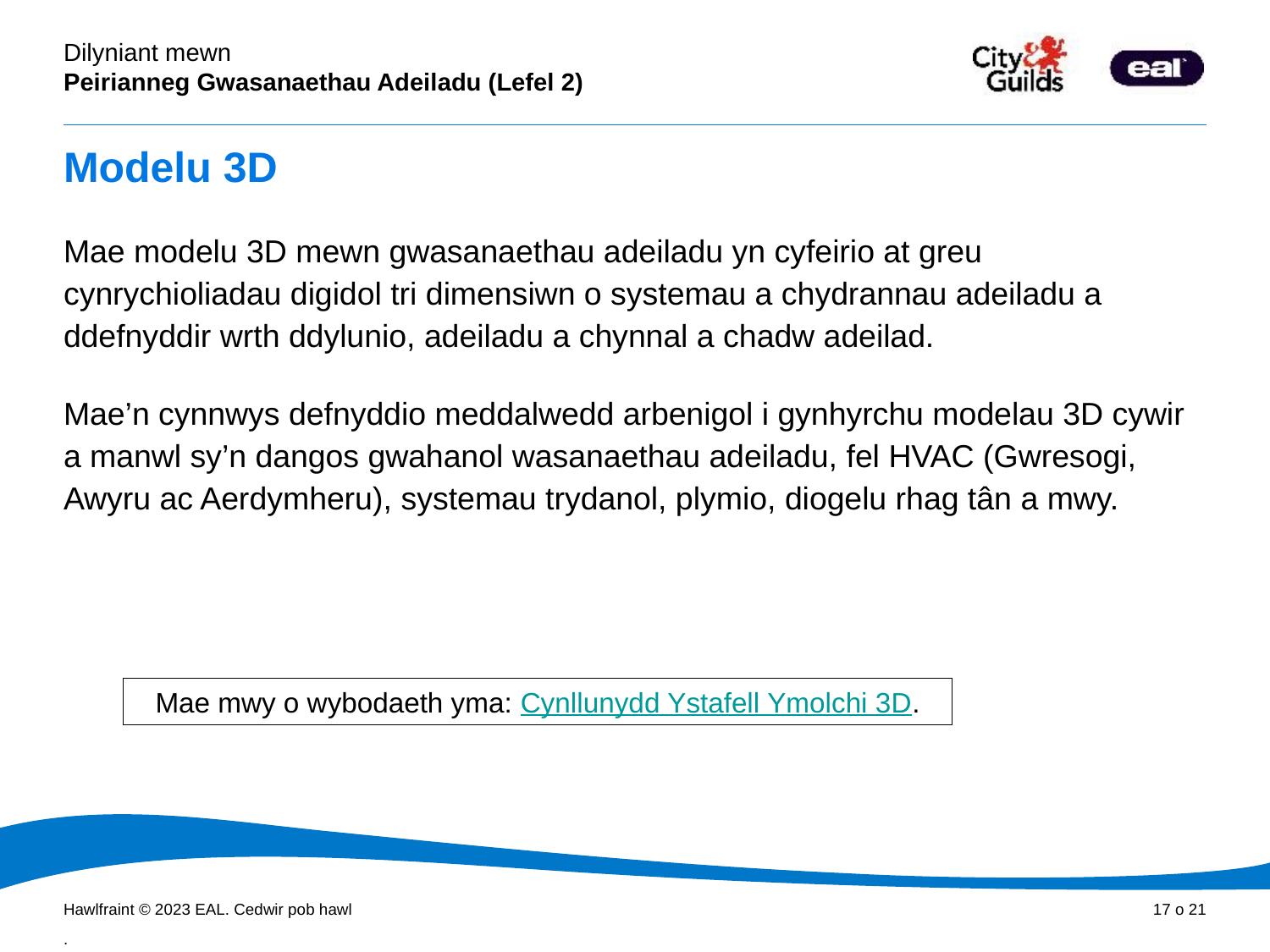

# Modelu 3D
Mae modelu 3D mewn gwasanaethau adeiladu yn cyfeirio at greu cynrychioliadau digidol tri dimensiwn o systemau a chydrannau adeiladu a ddefnyddir wrth ddylunio, adeiladu a chynnal a chadw adeilad.
Mae’n cynnwys defnyddio meddalwedd arbenigol i gynhyrchu modelau 3D cywir a manwl sy’n dangos gwahanol wasanaethau adeiladu, fel HVAC (Gwresogi, Awyru ac Aerdymheru), systemau trydanol, plymio, diogelu rhag tân a mwy.
Mae mwy o wybodaeth yma: Cynllunydd Ystafell Ymolchi 3D.